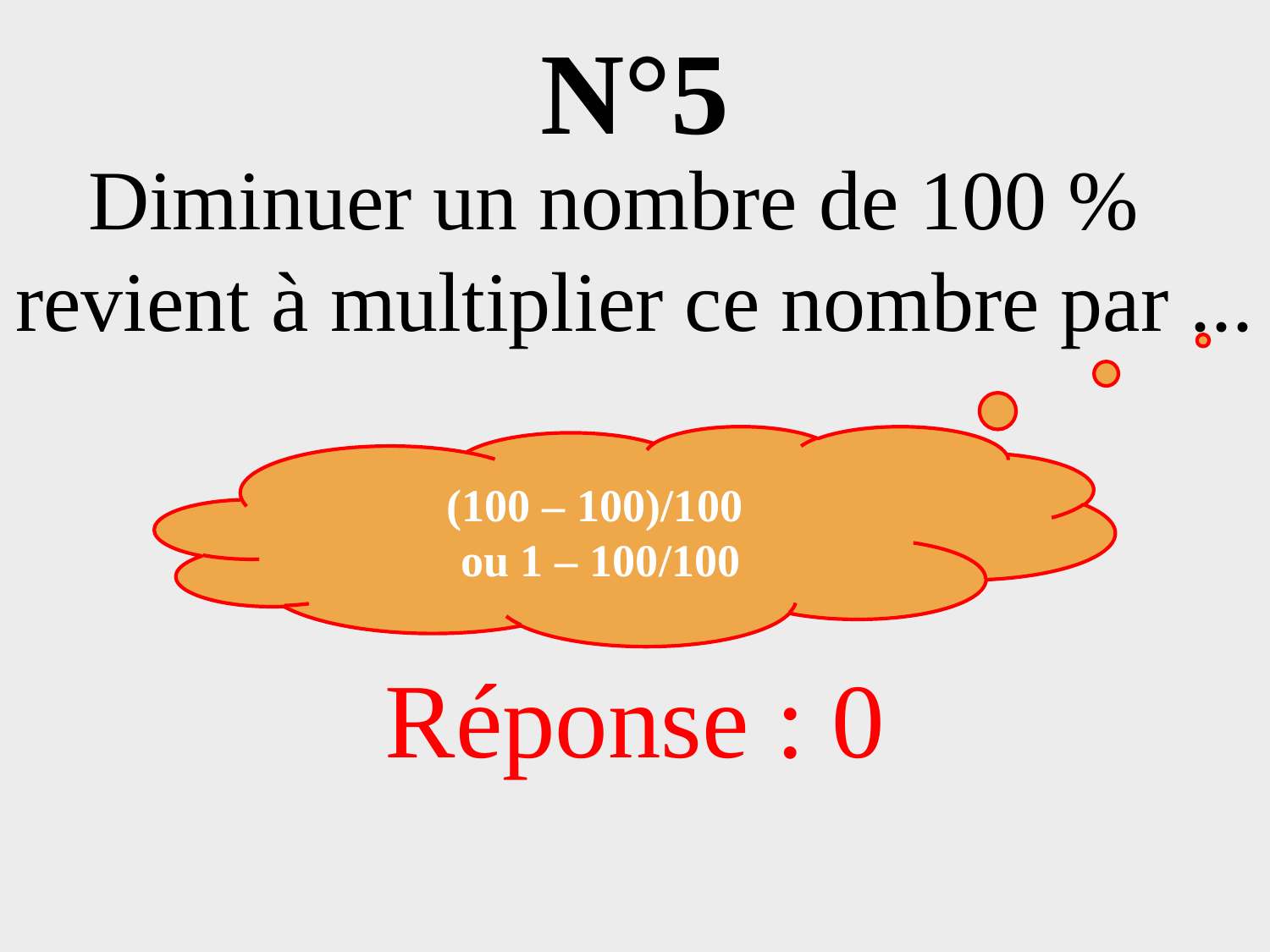

# N°5
Diminuer un nombre de 100 %
revient à multiplier ce nombre par ...

Réponse : 0

(100 – 100)/100
ou 1 – 100/100